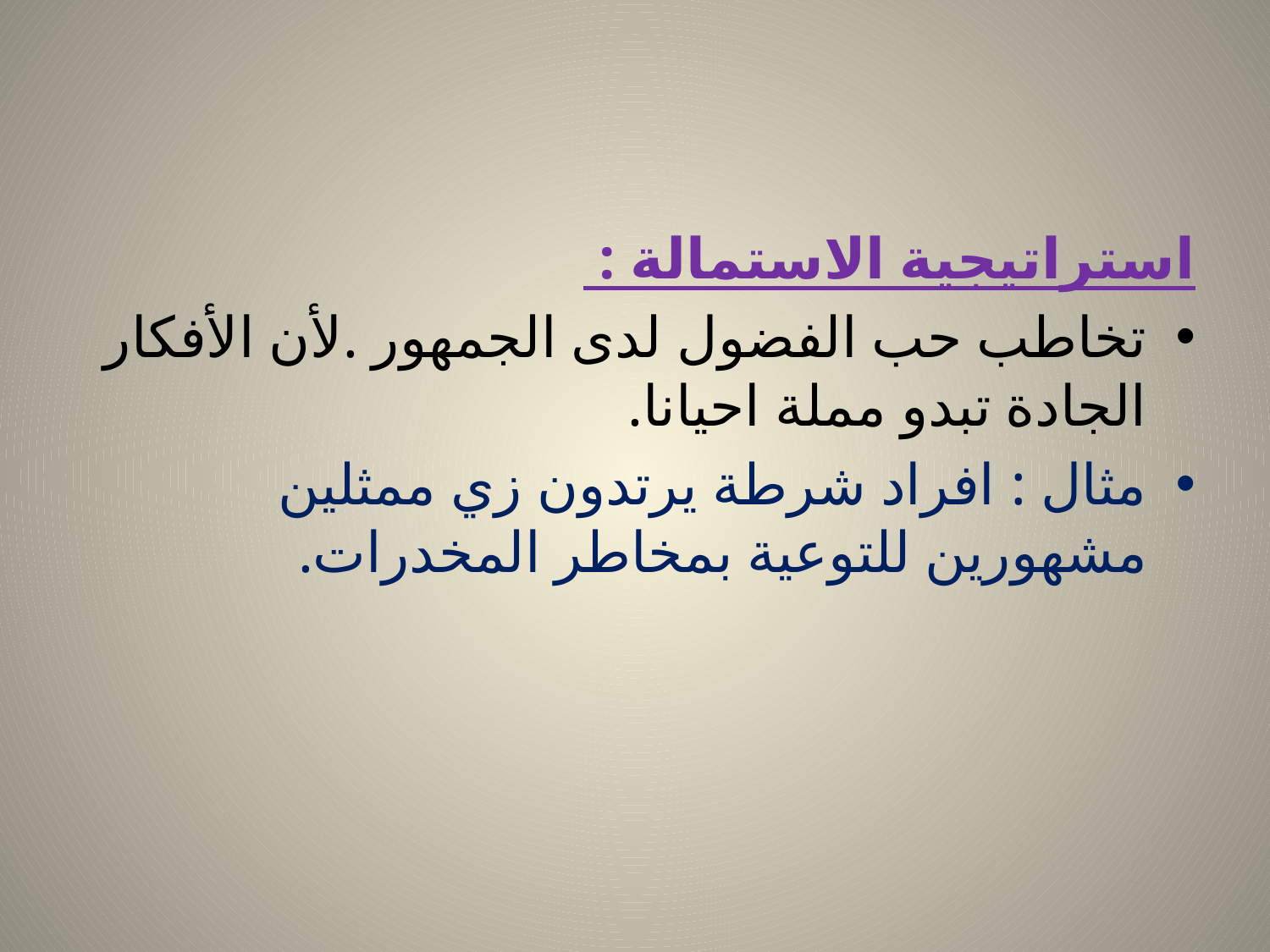

#
استراتيجية الاستمالة :
تخاطب حب الفضول لدى الجمهور .لأن الأفكار الجادة تبدو مملة احيانا.
مثال : افراد شرطة يرتدون زي ممثلين مشهورين للتوعية بمخاطر المخدرات.